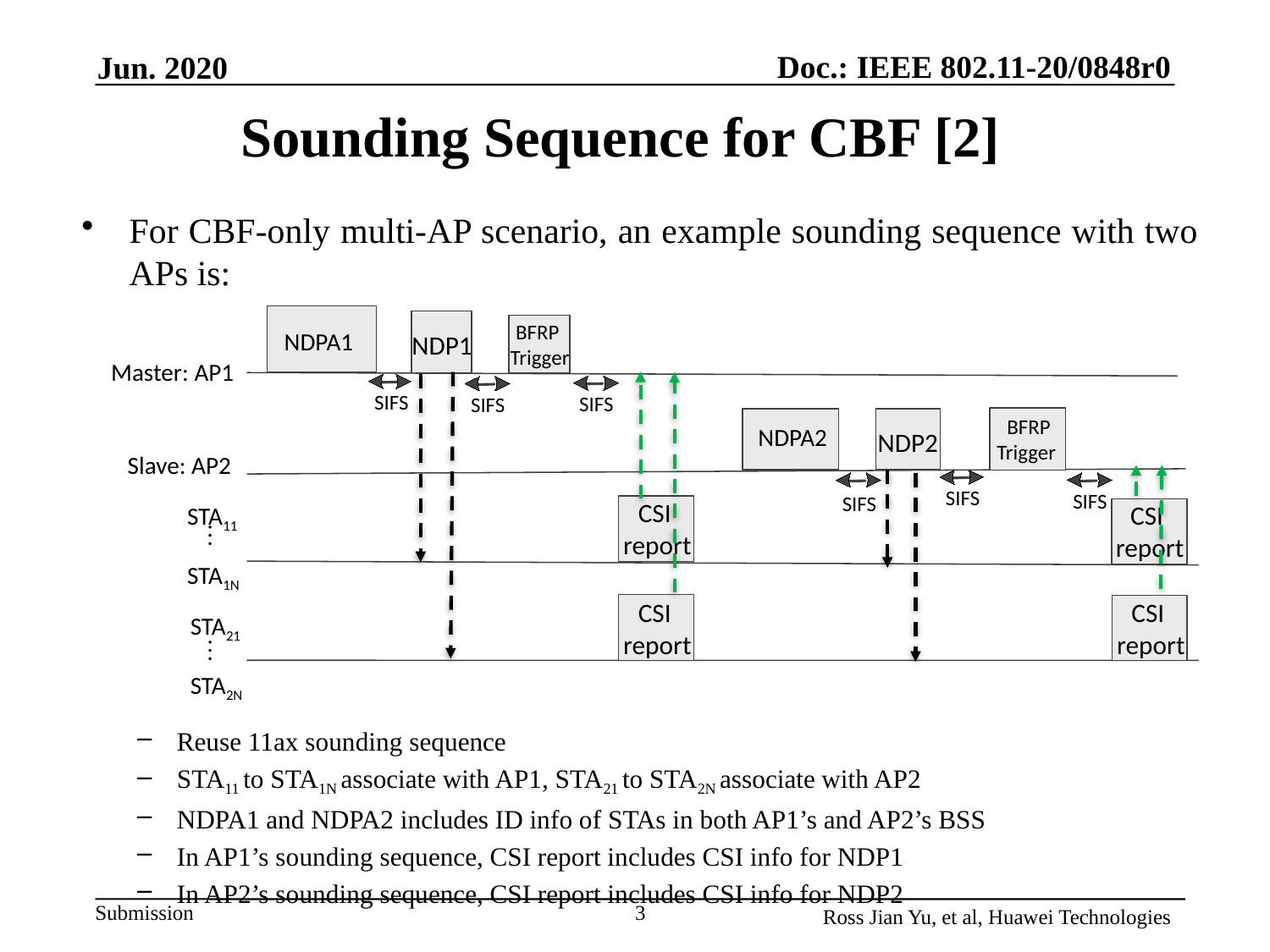

# Sounding Sequence for CBF [2]
For CBF-only multi-AP scenario, an example sounding sequence with two APs is:

Reuse 11ax sounding sequence
STA11 to STA1N associate with AP1, STA21 to STA2N associate with AP2
NDPA1 and NDPA2 includes ID info of STAs in both AP1’s and AP2’s BSS
In AP1’s sounding sequence, CSI report includes CSI info for NDP1
In AP2’s sounding sequence, CSI report includes CSI info for NDP2

BFRP
Trigger
NDPA1
NDP1
  Master: AP1

SIFS
SIFS
SIFS

BFRP
Trigger
NDPA2
NDP2
Slave: AP2

SIFS
SIFS
SIFS

CSI
report

CSI
report
STA11

STA1N
…

CSI
report
CSI
report
STA21

STA2N
…

3